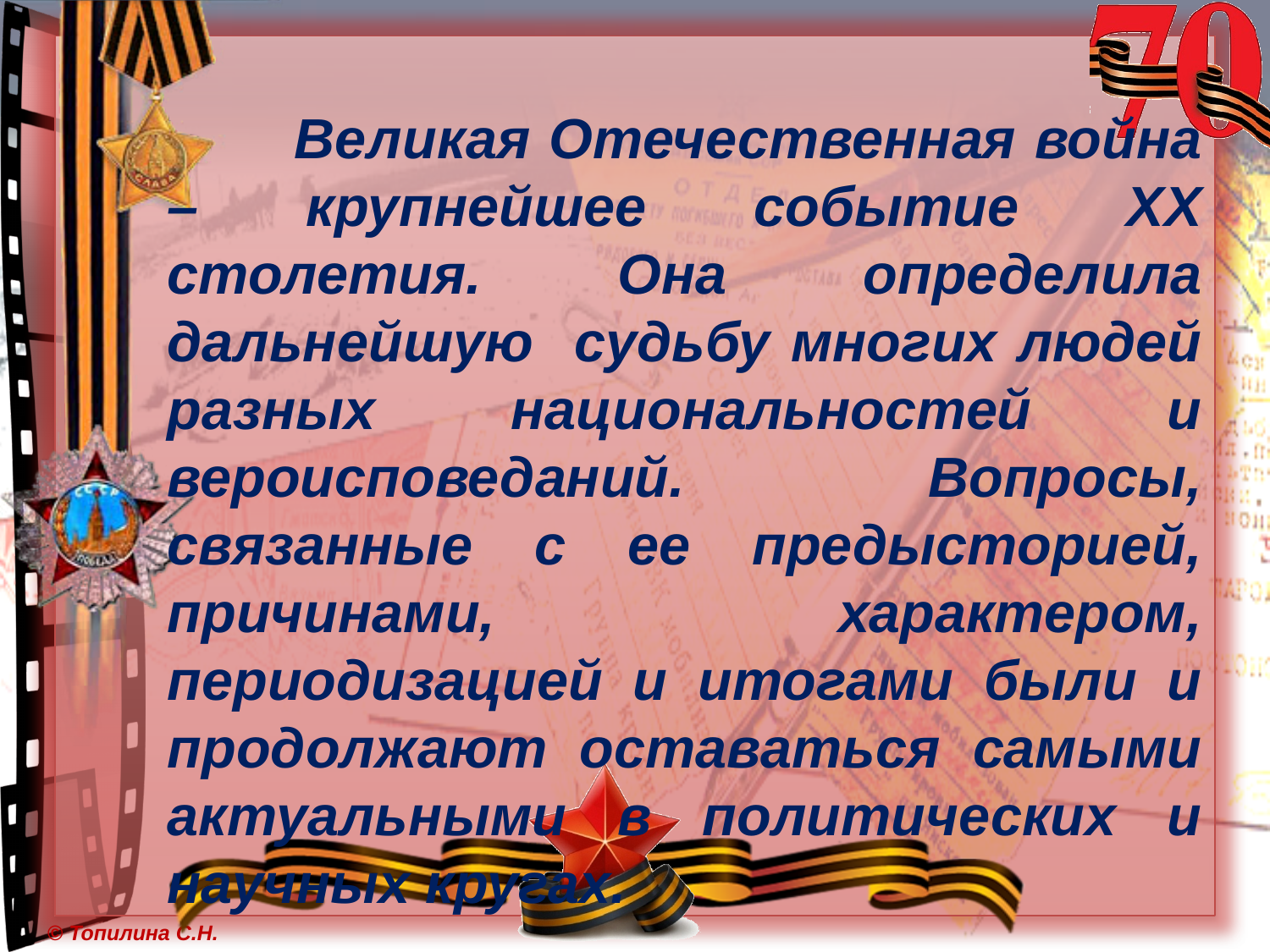

Великая Отечественная война – крупнейшее событие XX столетия. Она определила дальнейшую  судьбу многих людей разных национальностей и вероисповеданий. Вопросы, связанные с ее предысторией, причинами, характером, периодизацией и итогами были и продолжают оставаться самыми актуальными в политических и научных кругах.